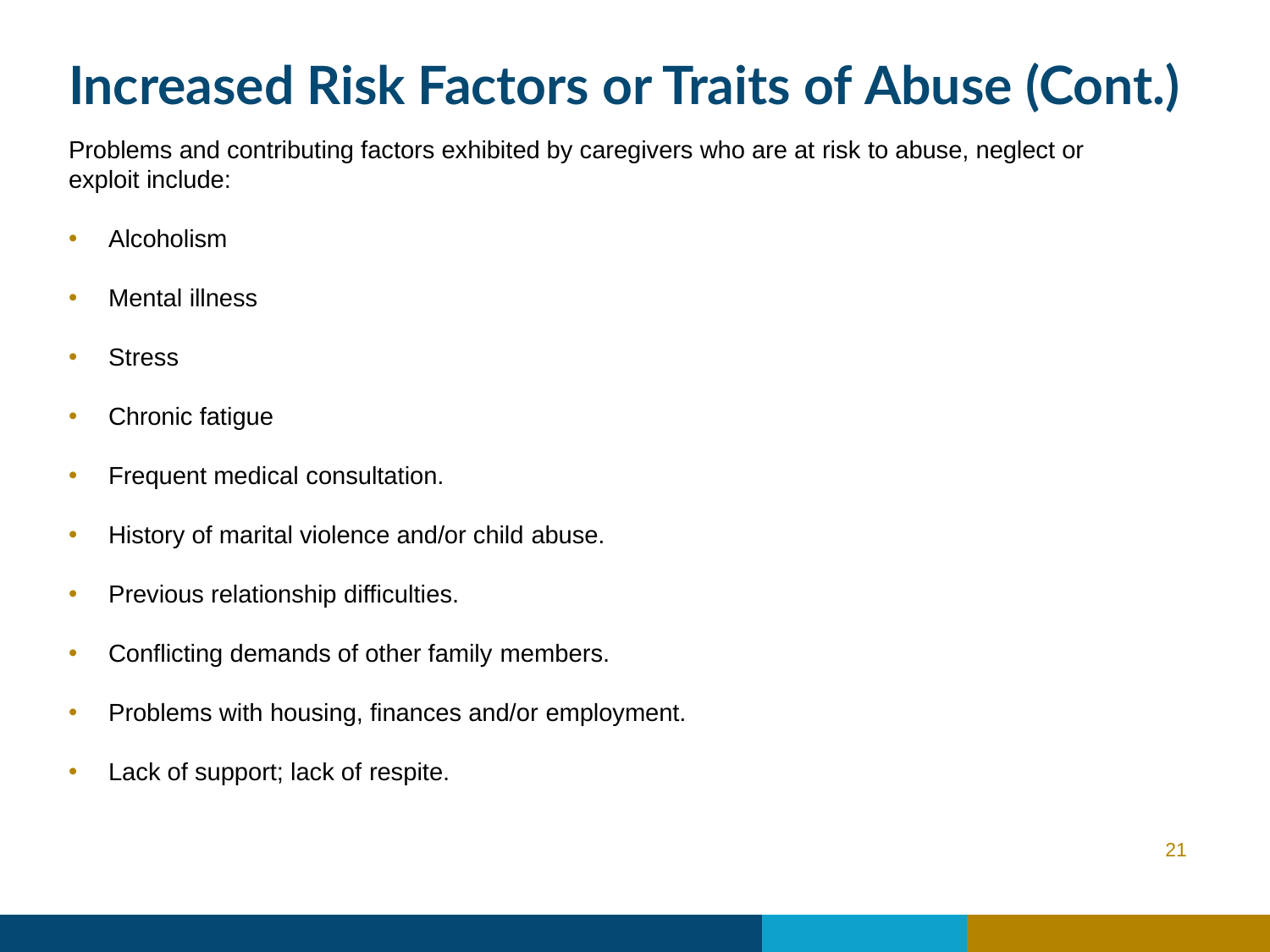

# Increased Risk Factors or Traits of Abuse (Cont.)
Problems and contributing factors exhibited by caregivers who are at risk to abuse, neglect or  exploit include:
Alcoholism
Mental illness
Stress
Chronic fatigue
Frequent medical consultation.
History of marital violence and/or child abuse.
Previous relationship difficulties.
Conflicting demands of other family members.
Problems with housing, finances and/or employment.
Lack of support; lack of respite.
21